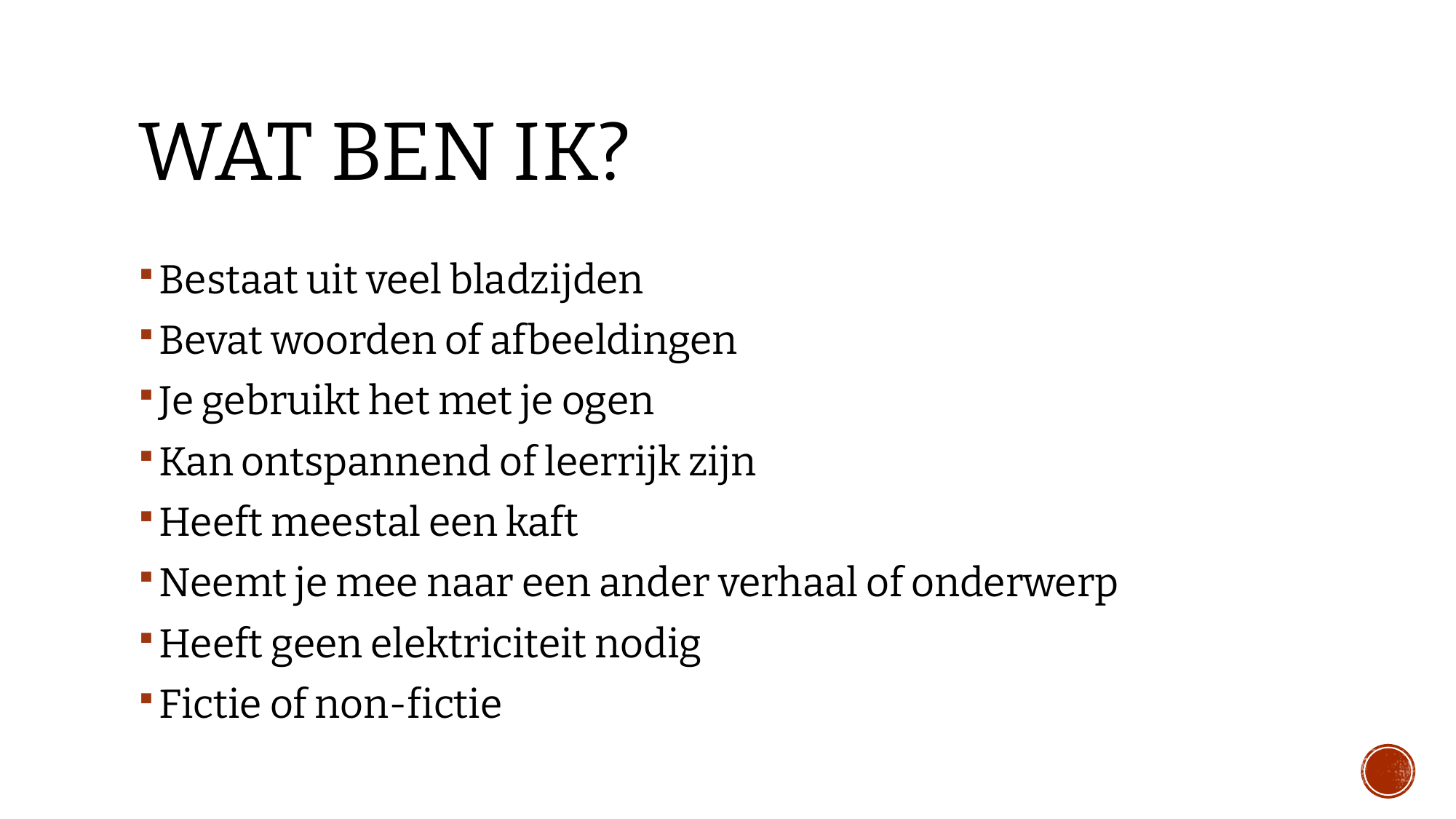

# Wat ben ik?
Bestaat uit veel bladzijden
Bevat woorden of afbeeldingen
Je gebruikt het met je ogen
Kan ontspannend of leerrijk zijn
Heeft meestal een kaft
Neemt je mee naar een ander verhaal of onderwerp
Heeft geen elektriciteit nodig
Fictie of non-fictie